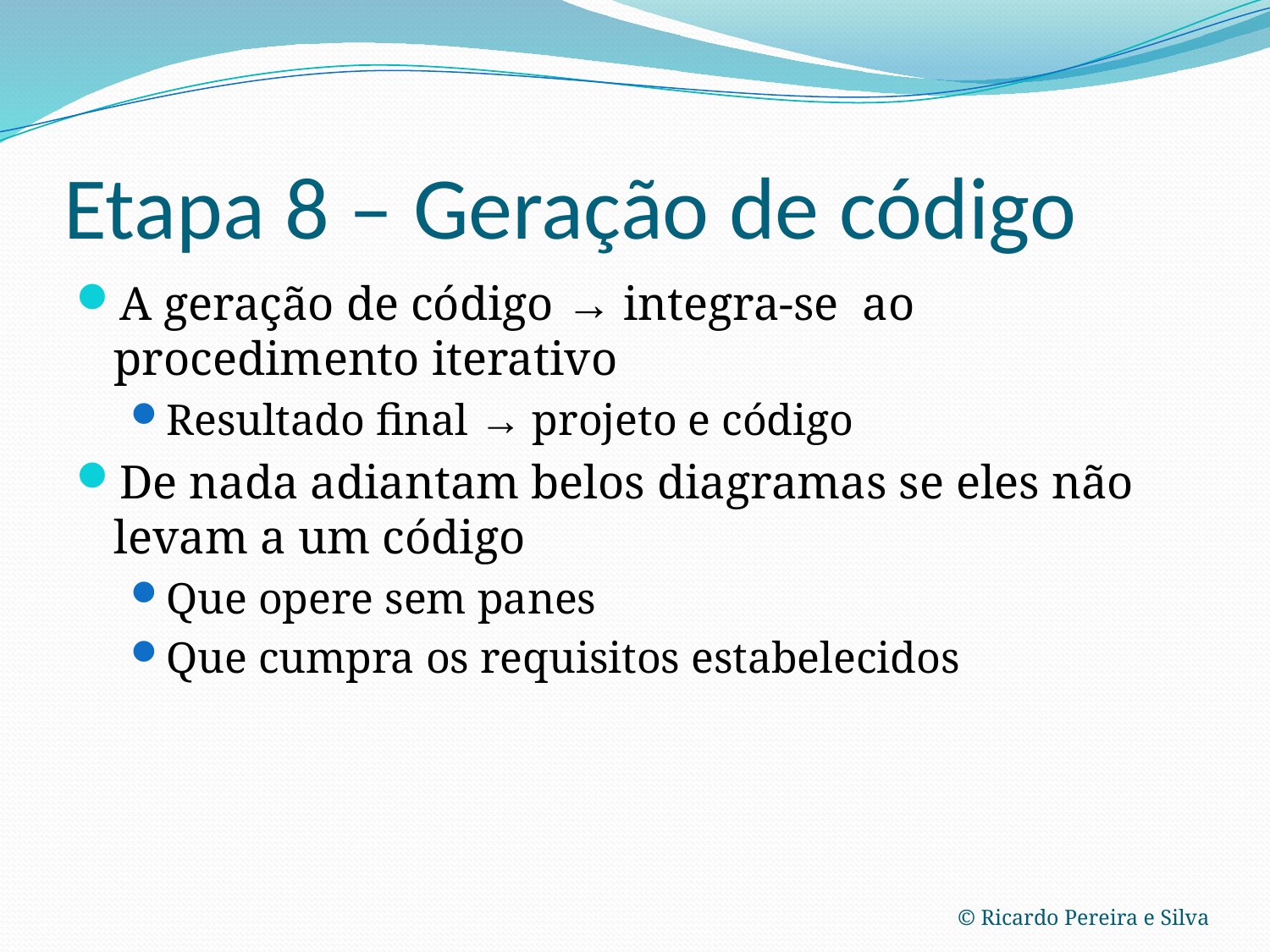

# Etapa 8 – Geração de código
A geração de código → integra-se  ao procedimento iterativo
Resultado final → projeto e código
De nada adiantam belos diagramas se eles não levam a um código
Que opere sem panes
Que cumpra os requisitos estabelecidos
© Ricardo Pereira e Silva